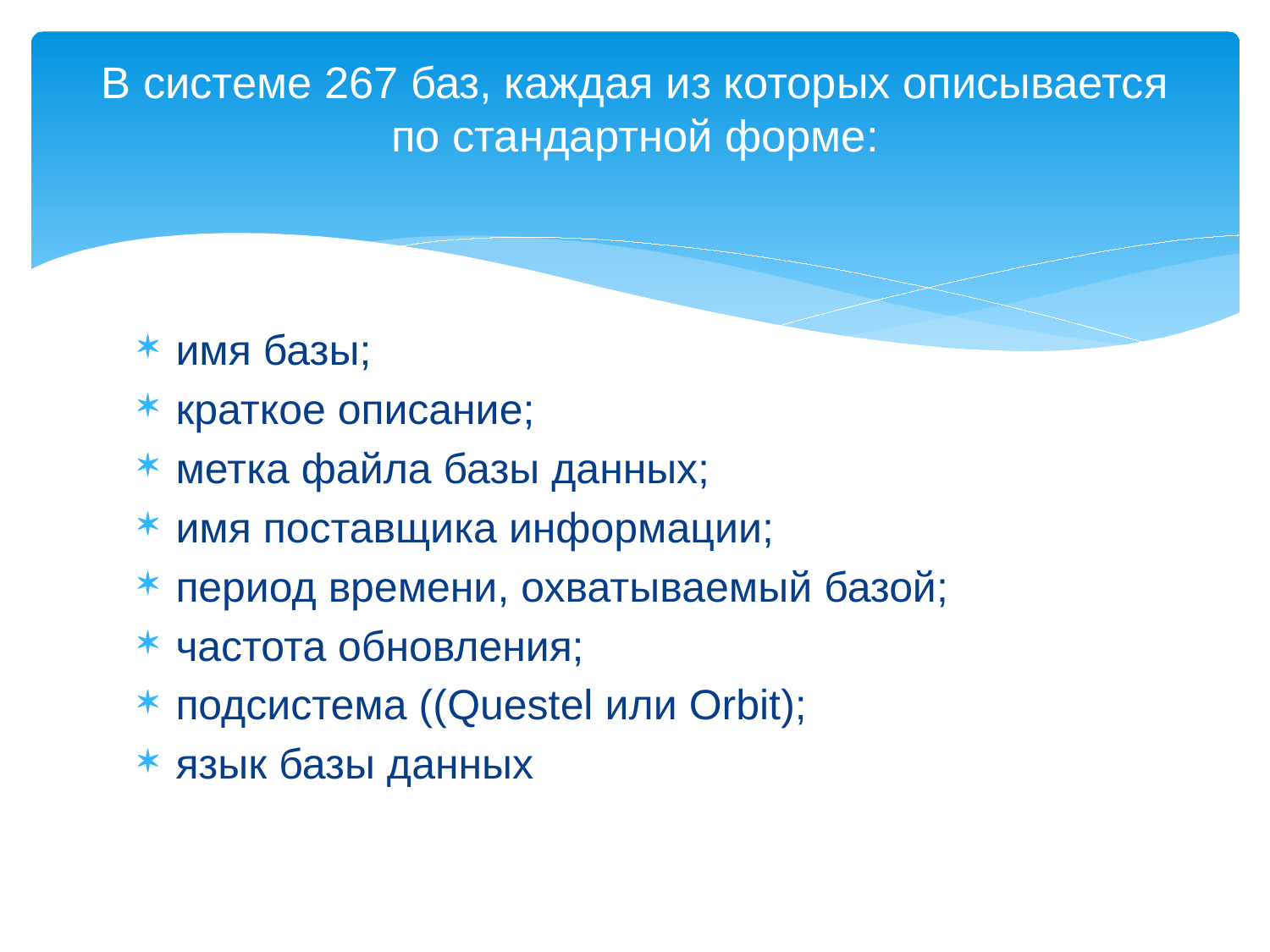

# В системе 267 баз, каждая из которых описывается по стандартной форме:
имя базы;
краткое описание;
метка файла базы данных;
имя поставщика информации;
период времени, охватываемый базой;
частота обновления;
подсистема ((Questel или Orbit);
язык базы данных